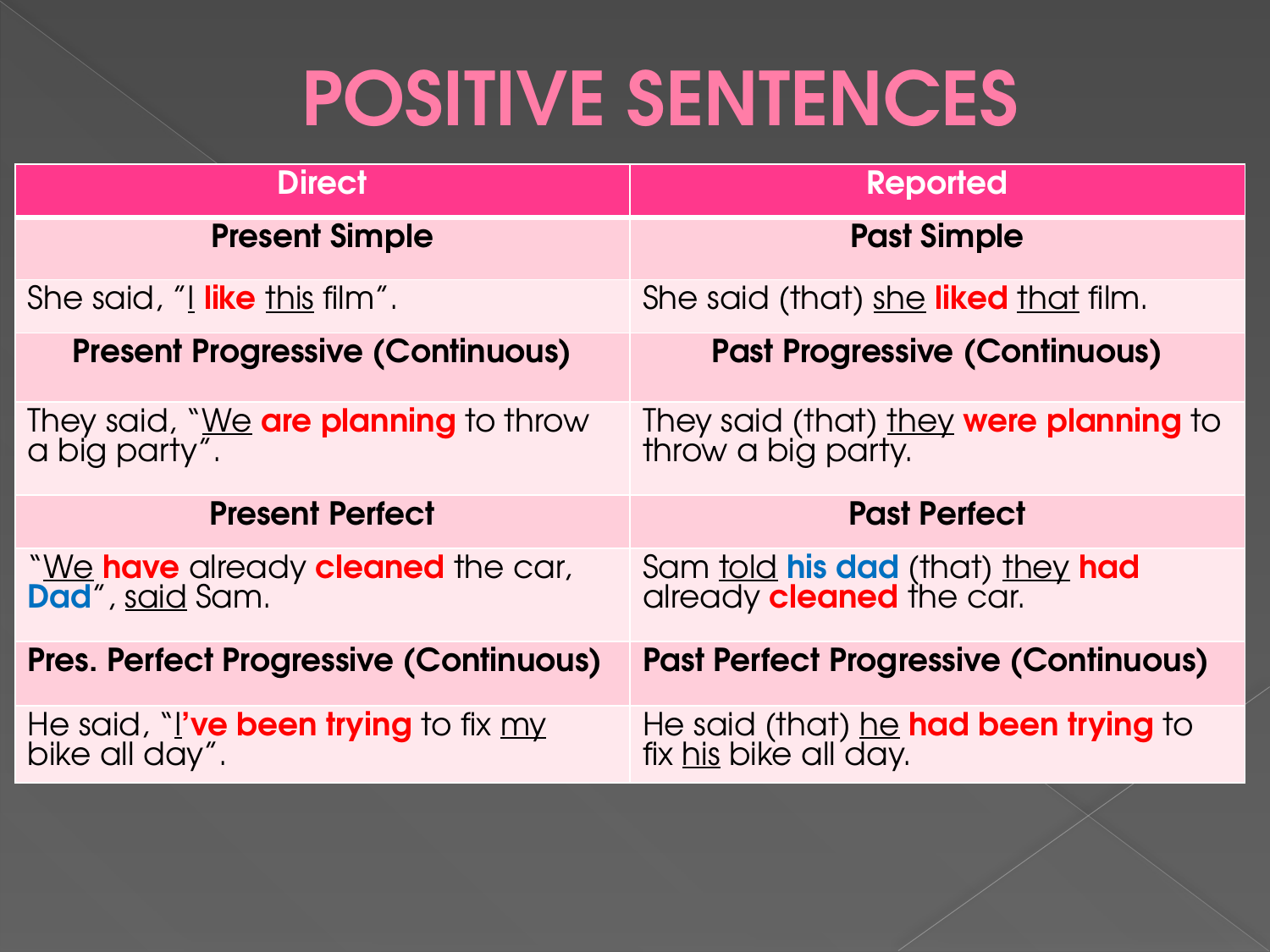

# POSITIVE SENTENCES
| Direct | Reported |
| --- | --- |
| Present Simple | Past Simple |
| She said, ”I like this film”. | She said (that) she liked that film. |
| Present Progressive (Continuous) | Past Progressive (Continuous) |
| They said, “We are planning to throw a big party”. | They said (that) they were planning to throw a big party. |
| Present Perfect | Past Perfect |
| “We have already cleaned the car, Dad”, said Sam. | Sam told his dad (that) they had already cleaned the car. |
| Pres. Perfect Progressive (Continuous) | Past Perfect Progressive (Continuous) |
| He said, “I’ve been trying to fix my bike all day”. | He said (that) he had been trying to fix his bike all day. |